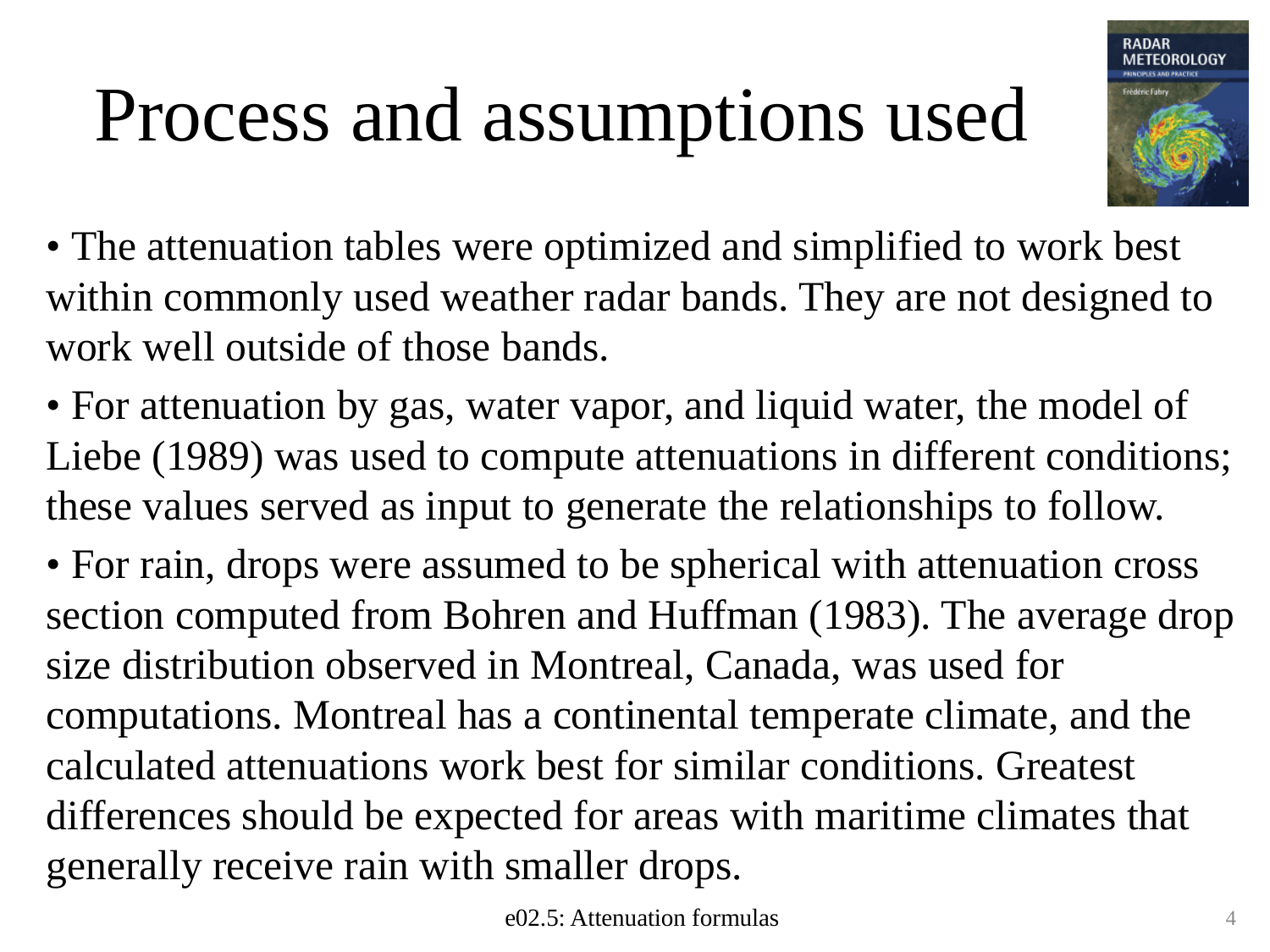

# Process and assumptions used
• The attenuation tables were optimized and simplified to work best within commonly used weather radar bands. They are not designed to work well outside of those bands.
• For attenuation by gas, water vapor, and liquid water, the model of Liebe (1989) was used to compute attenuations in different conditions; these values served as input to generate the relationships to follow.
• For rain, drops were assumed to be spherical with attenuation cross section computed from Bohren and Huffman (1983). The average drop size distribution observed in Montreal, Canada, was used for computations. Montreal has a continental temperate climate, and the calculated attenuations work best for similar conditions. Greatest differences should be expected for areas with maritime climates that generally receive rain with smaller drops.
e02.5: Attenuation formulas
4